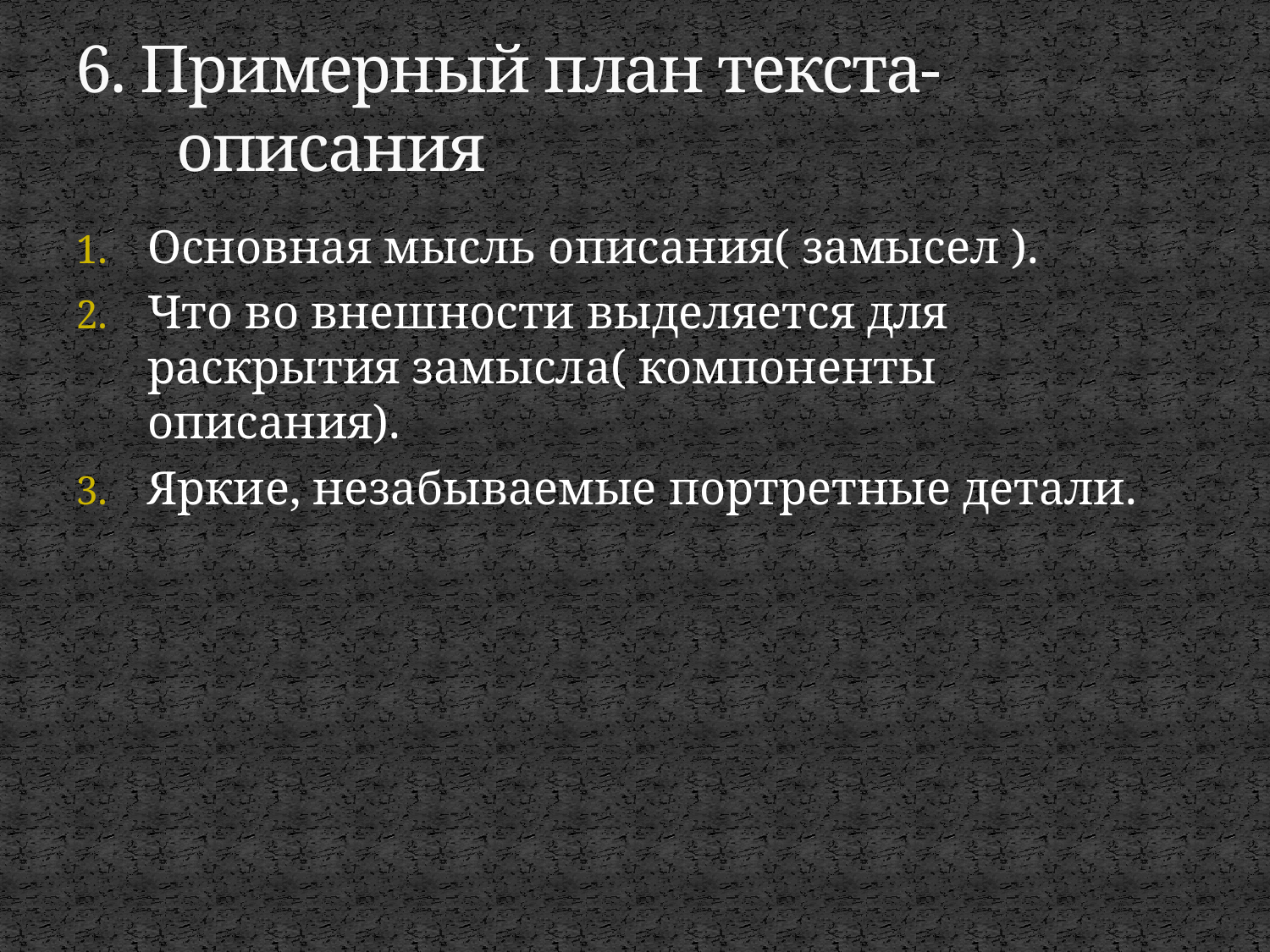

# 6. Примерный план текста-описания
Основная мысль описания( замысел ).
Что во внешности выделяется для раскрытия замысла( компоненты описания).
Яркие, незабываемые портретные детали.